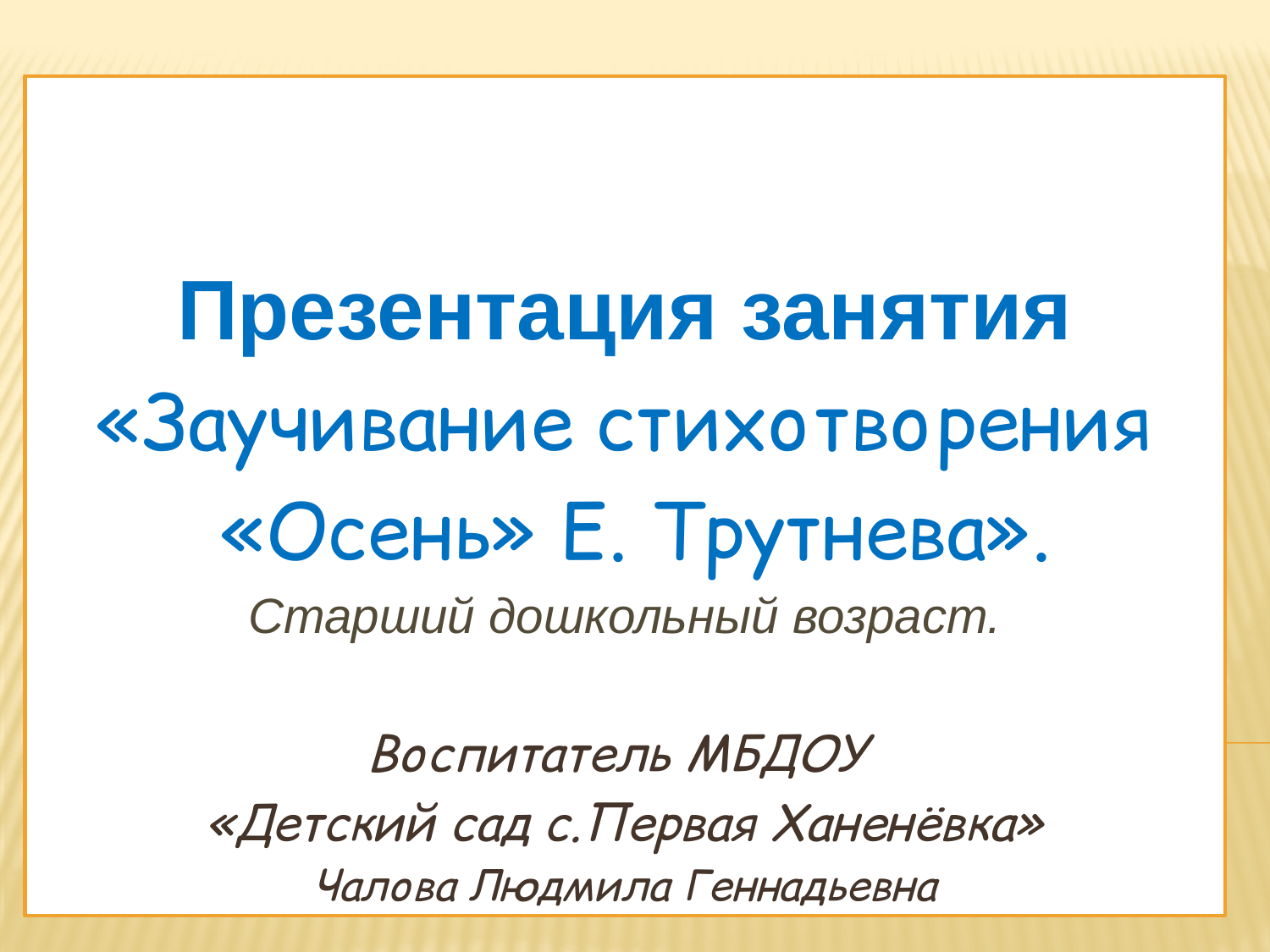

Презентация занятия
«Заучивание стихотворения
 «Осень» Е. Трутнева».
Старший дошкольный возраст.

Воспитатель МБДОУ
«Детский сад с.Первая Ханенёвка»
Чалова Людмила Геннадьевна
#